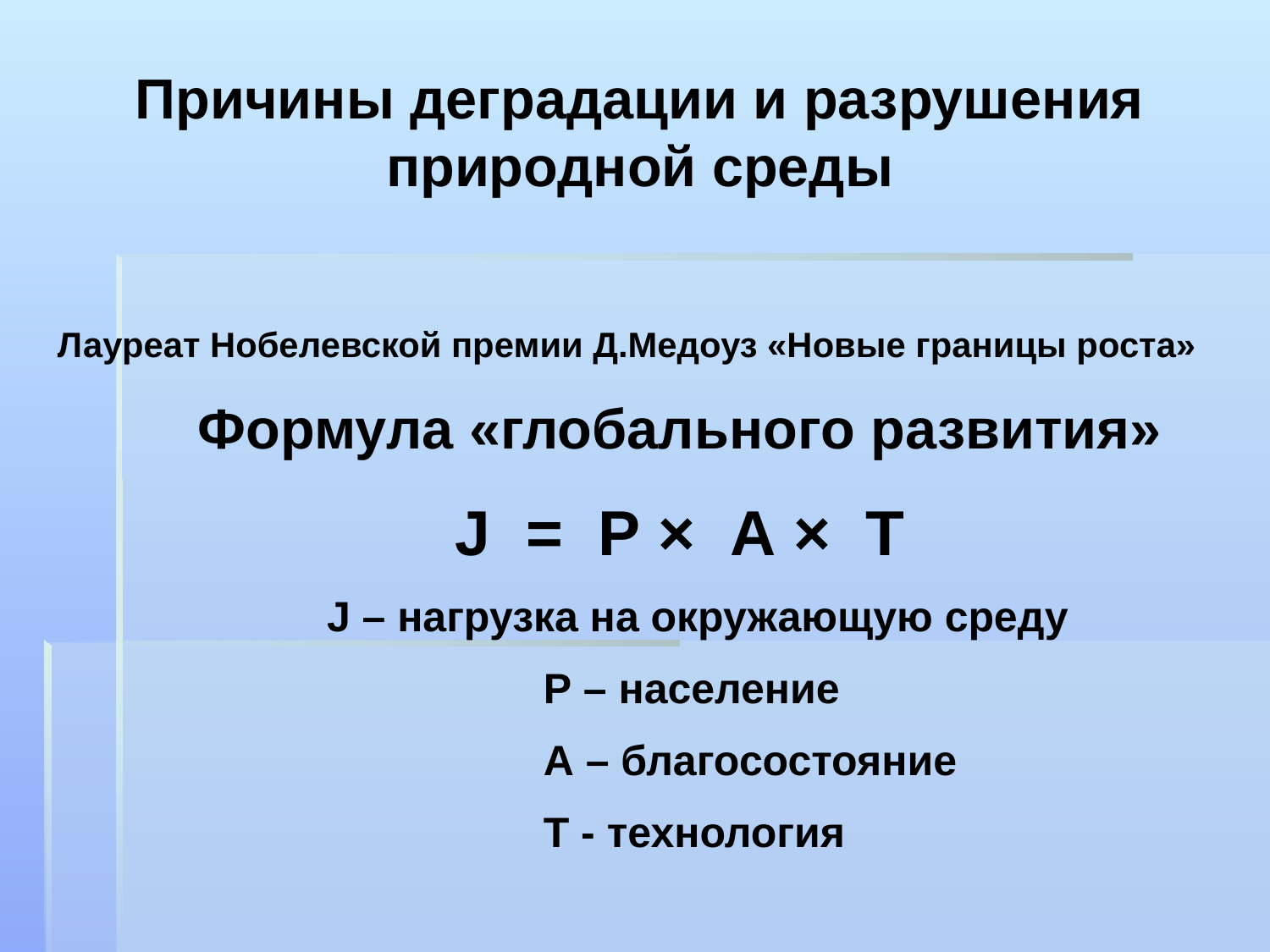

Причины деградации и разрушения природной среды
Лауреат Нобелевской премии Д.Медоуз «Новые границы роста»
Формула «глобального развития»
J  =  Р ×  А ×  Т
    J – нагрузка на окружающую среду
                                         Р – население
                                         А – благосостояние
                                         Т - технология